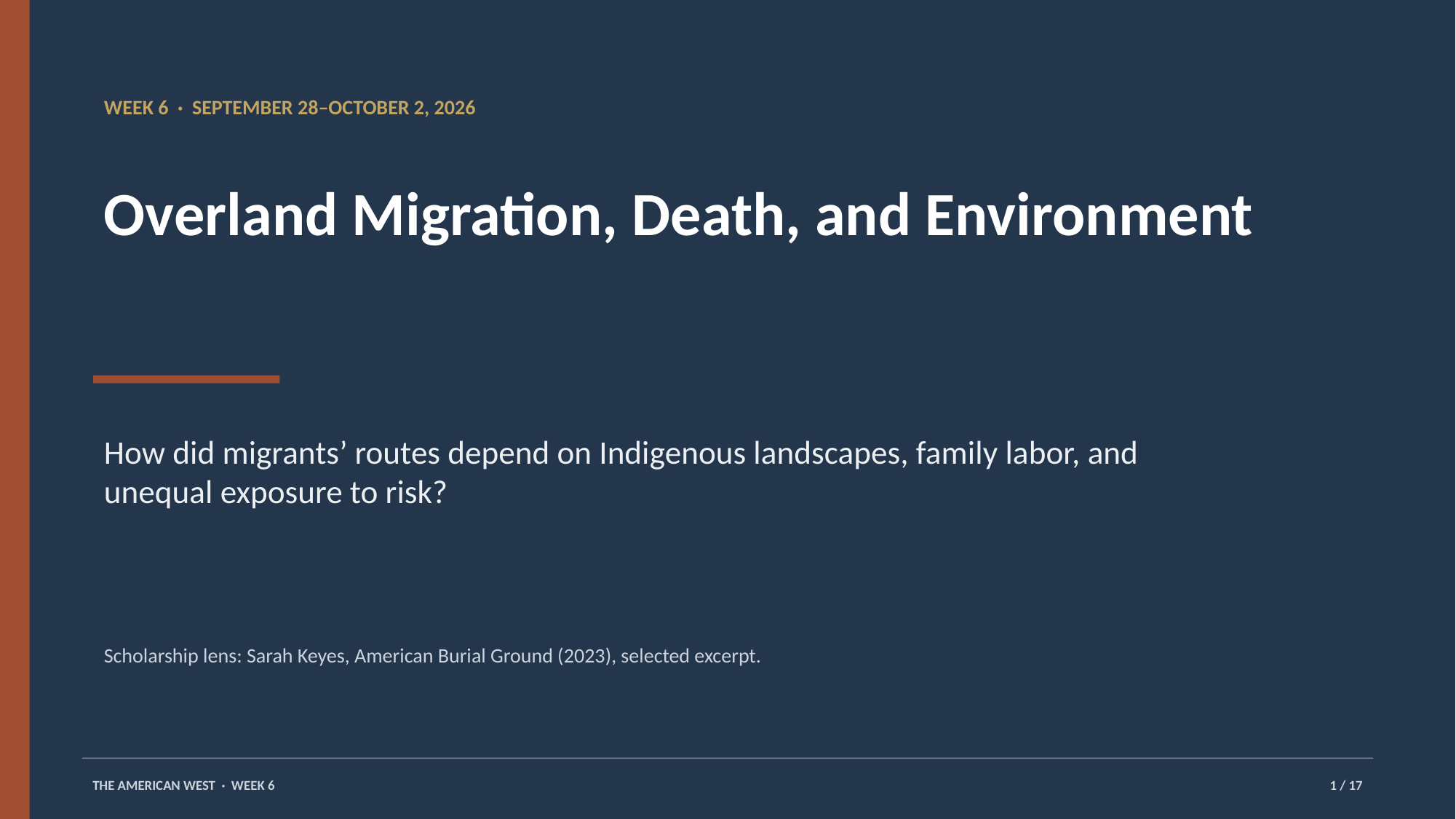

WEEK 6  ·  SEPTEMBER 28–OCTOBER 2, 2026
Overland Migration, Death, and Environment

How did migrants’ routes depend on Indigenous landscapes, family labor, and unequal exposure to risk?
Scholarship lens: Sarah Keyes, American Burial Ground (2023), selected excerpt.

THE AMERICAN WEST  ·  WEEK 6
1 / 17